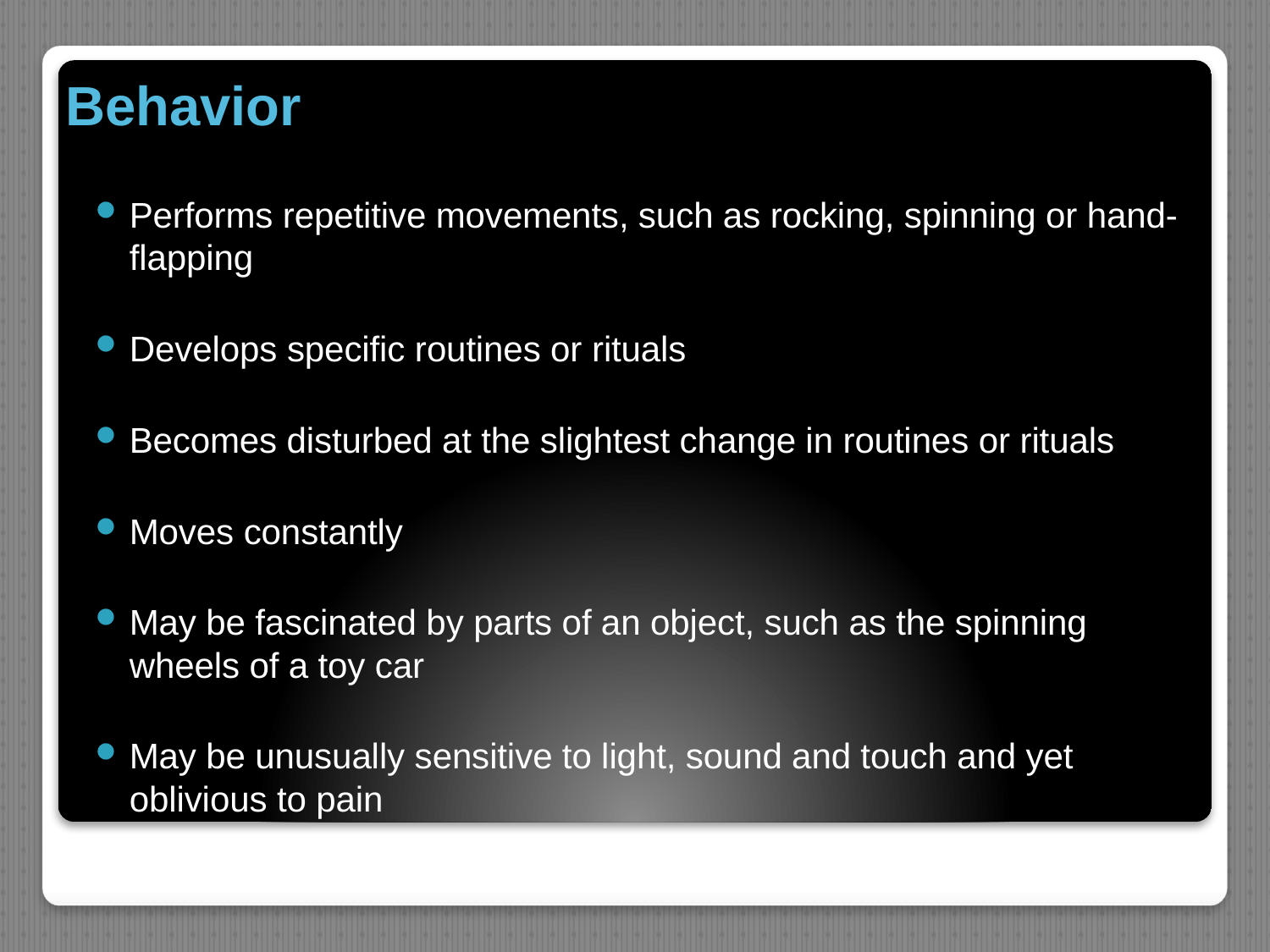

# Behavior
Performs repetitive movements, such as rocking, spinning or hand-flapping

Develops specific routines or rituals

Becomes disturbed at the slightest change in routines or rituals

Moves constantly

May be fascinated by parts of an object, such as the spinning wheels of a toy car

May be unusually sensitive to light, sound and touch and yet oblivious to pain